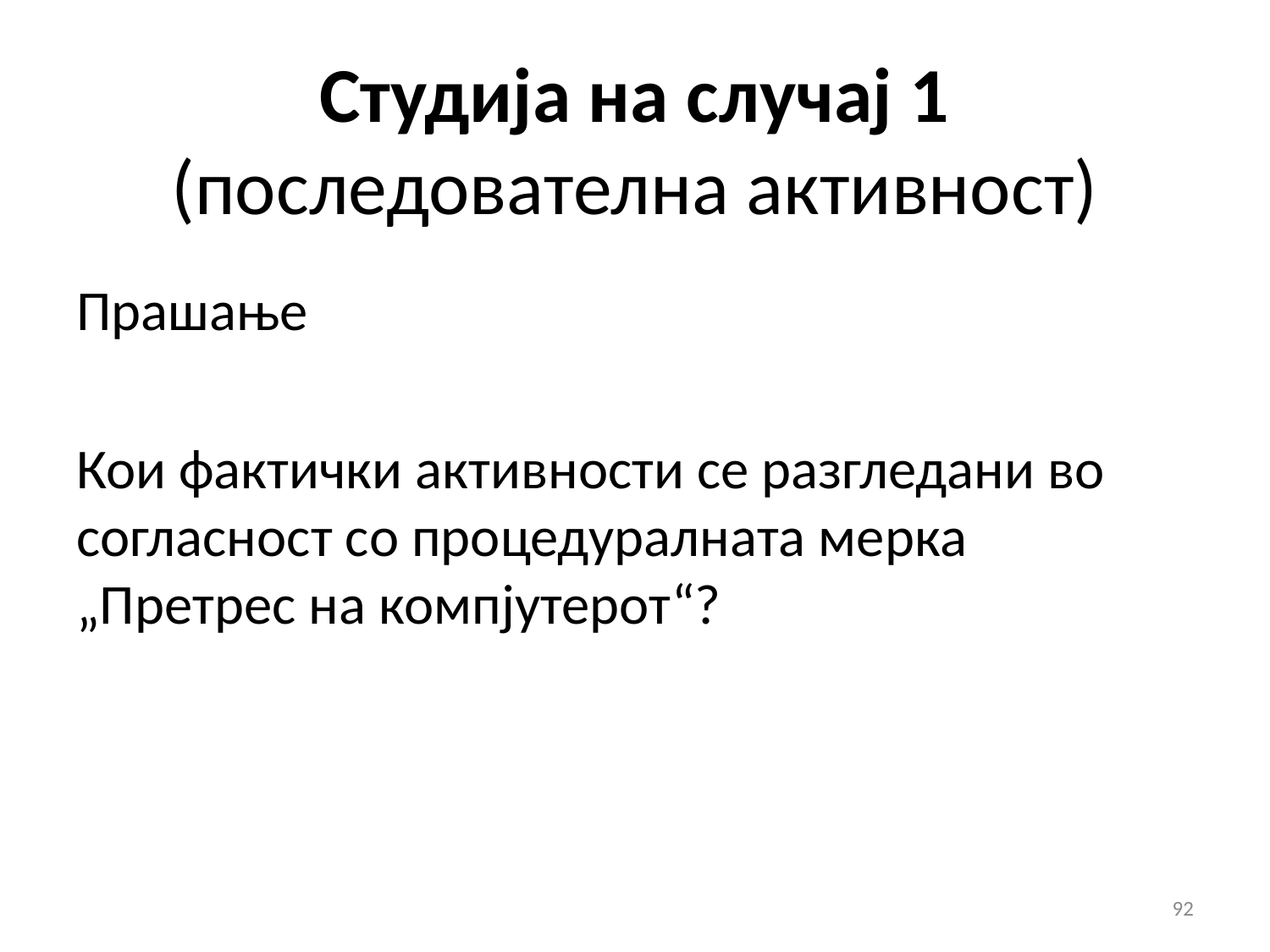

# Студија на случај 1 (последователна активност)
Прашање

Кои фактички активности се разгледани во согласност со процедуралната мерка „Претрес на компјутерот“?

92